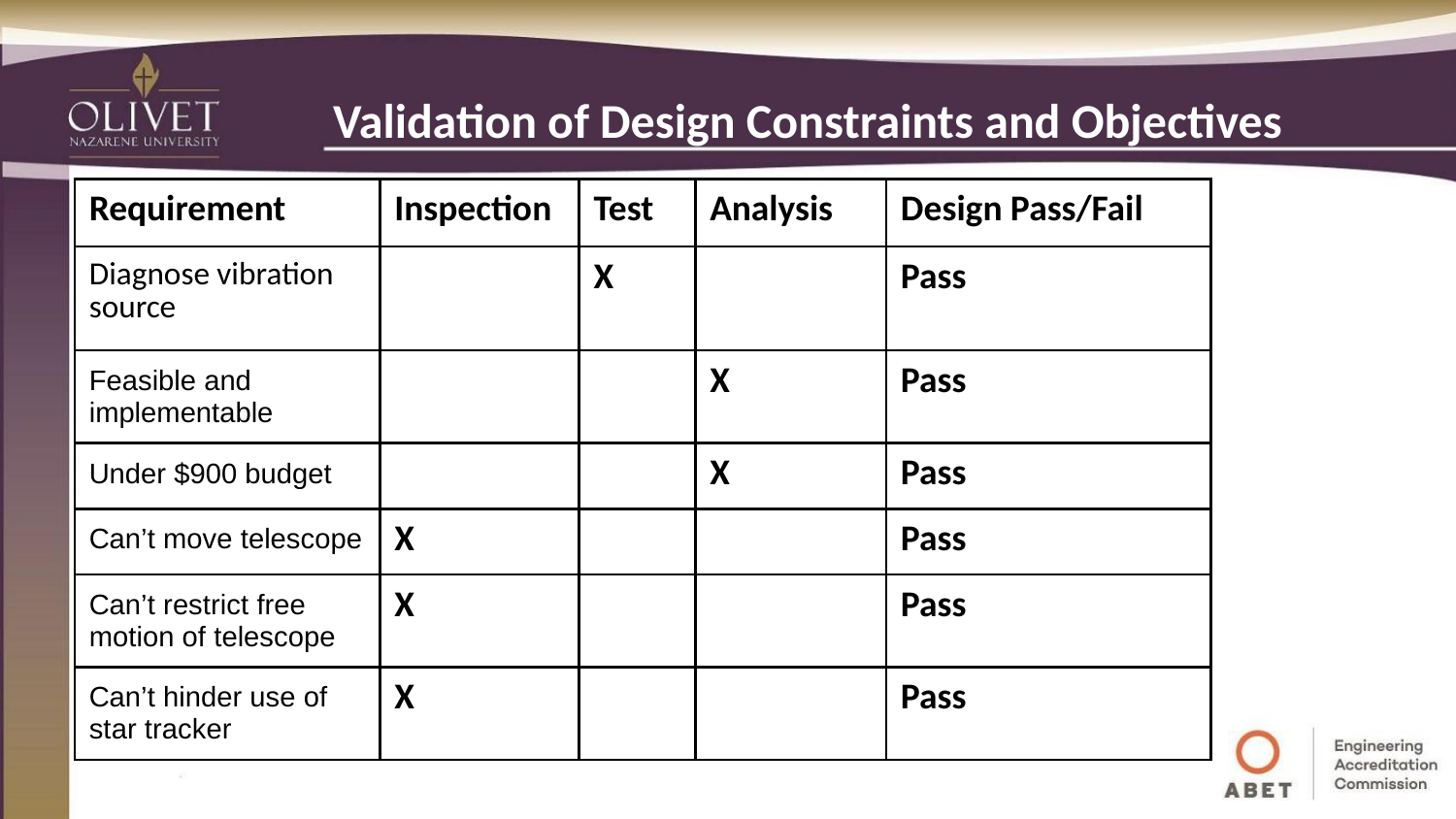

# Validation of Design Constraints and Objectives
| Requirement | Inspection | Test | Analysis | Design Pass/Fail |
| --- | --- | --- | --- | --- |
| Diagnose vibration source |  | X |  | Pass |
| Feasible and implementable |  |  | X | Pass |
| Under $900 budget |  |  | X | Pass |
| Can’t move telescope | X |  |  | Pass |
| Can’t restrict free motion of telescope | X |  |  | Pass |
| Can’t hinder use of star tracker | X |  |  | Pass |